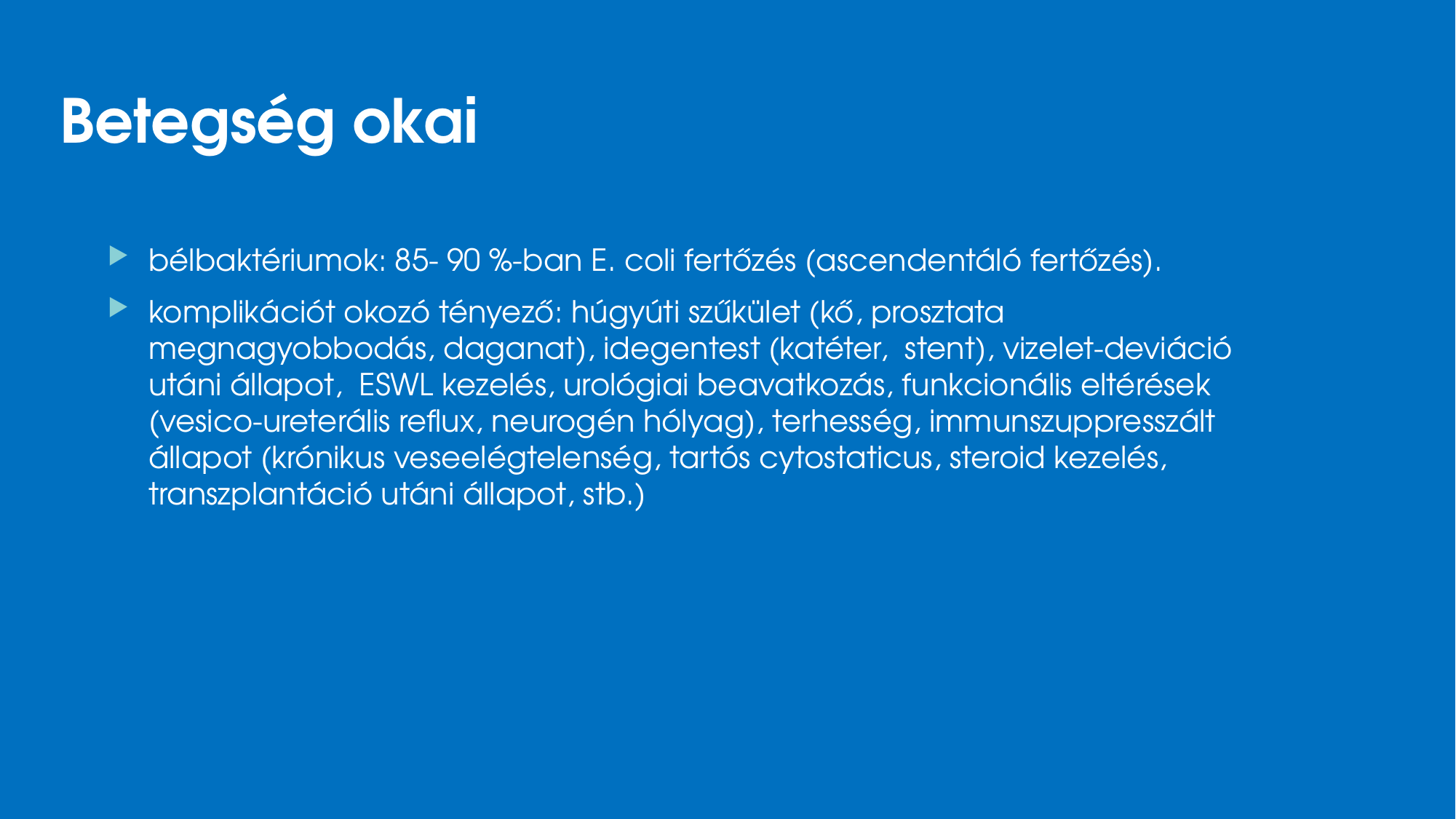

# Betegség okai
bélbaktériumok: 85- 90 %-ban E. coli fertőzés (ascendentáló fertőzés).
komplikációt okozó tényező: húgyúti szűkület (kő, prosztata megnagyobbodás, daganat), idegentest (katéter,  stent), vizelet-deviáció utáni állapot,  ESWL kezelés, urológiai beavatkozás, funkcionális eltérések (vesico-ureterális reflux, neurogén hólyag), terhesség, immunszuppresszált állapot (krónikus veseelégtelenség, tartós cytostaticus, steroid kezelés, transzplantáció utáni állapot, stb.)